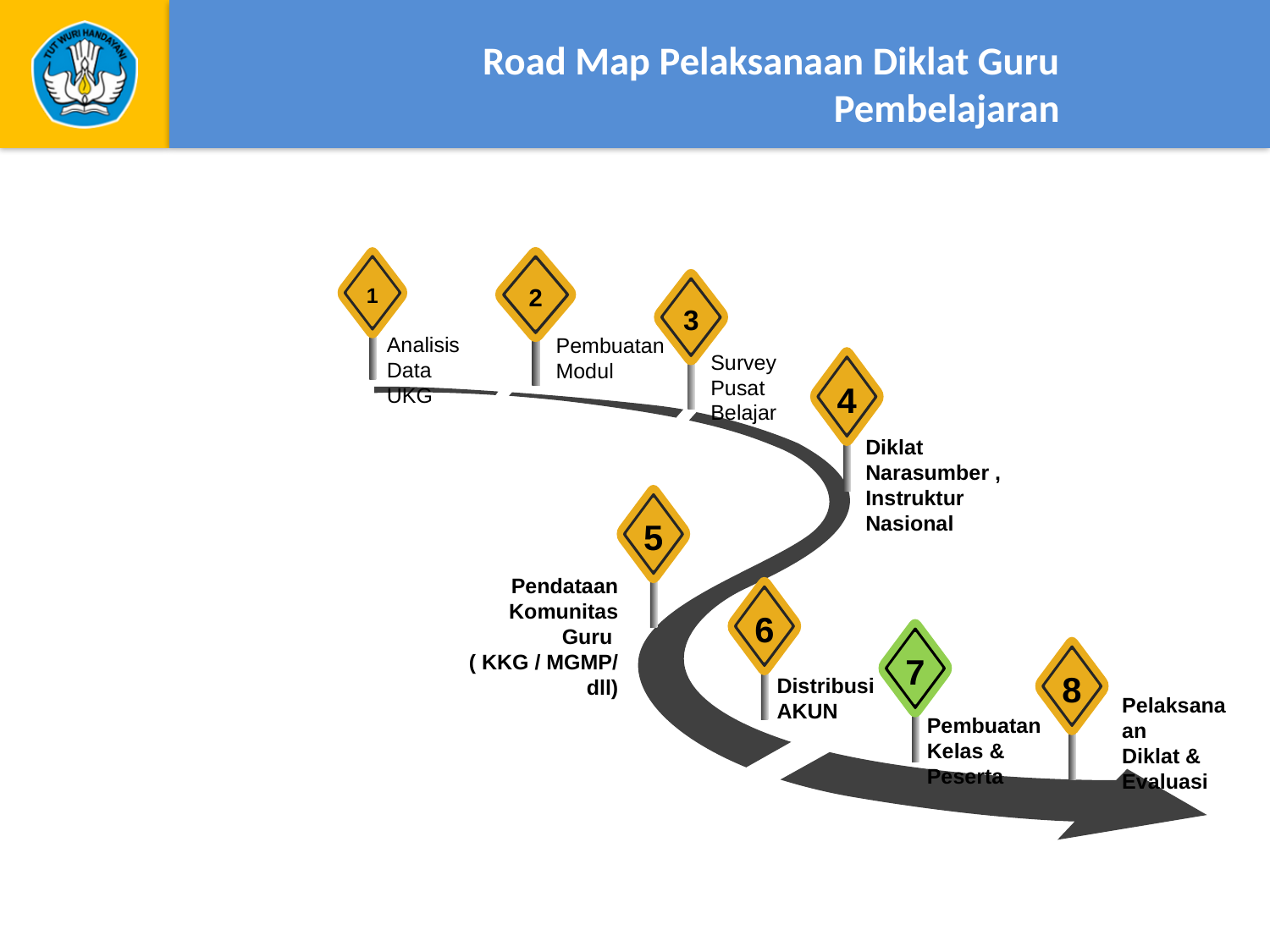

# Road Map Pelaksanaan Diklat Guru Pembelajaran

2

1

3
Analisis
Data UKG
Pembuatan
Modul
Survey Pusat Belajar

4

Diklat Narasumber , Instruktur Nasional

5
Pendataan Komunitas Guru
( KKG / MGMP/ dll)

6

7

8
Distribusi AKUN
Pelaksanaan
Diklat & Evaluasi
Pembuatan Kelas & Peserta